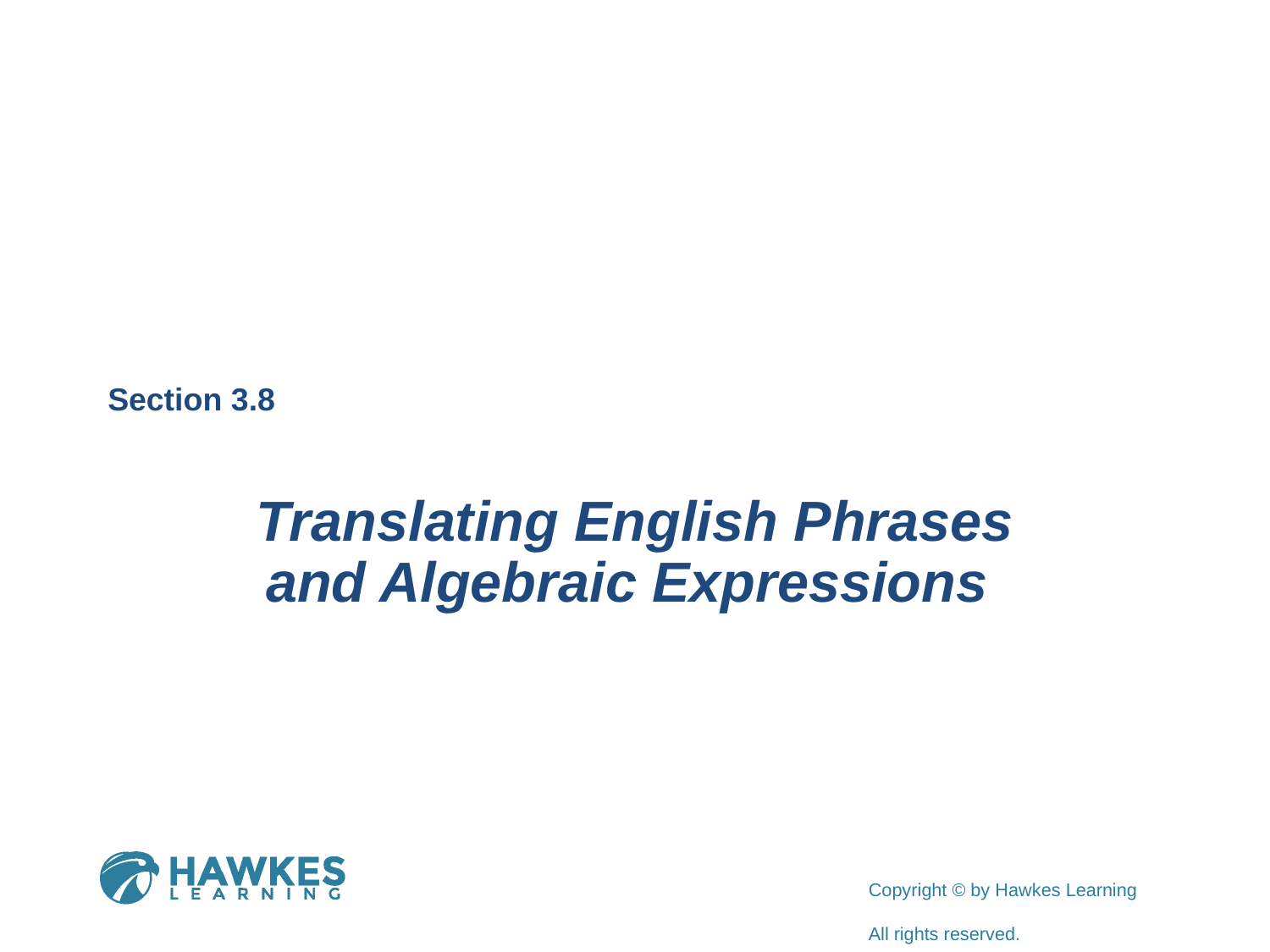

Section 3.8
Translating English Phrases
and Algebraic Expressions